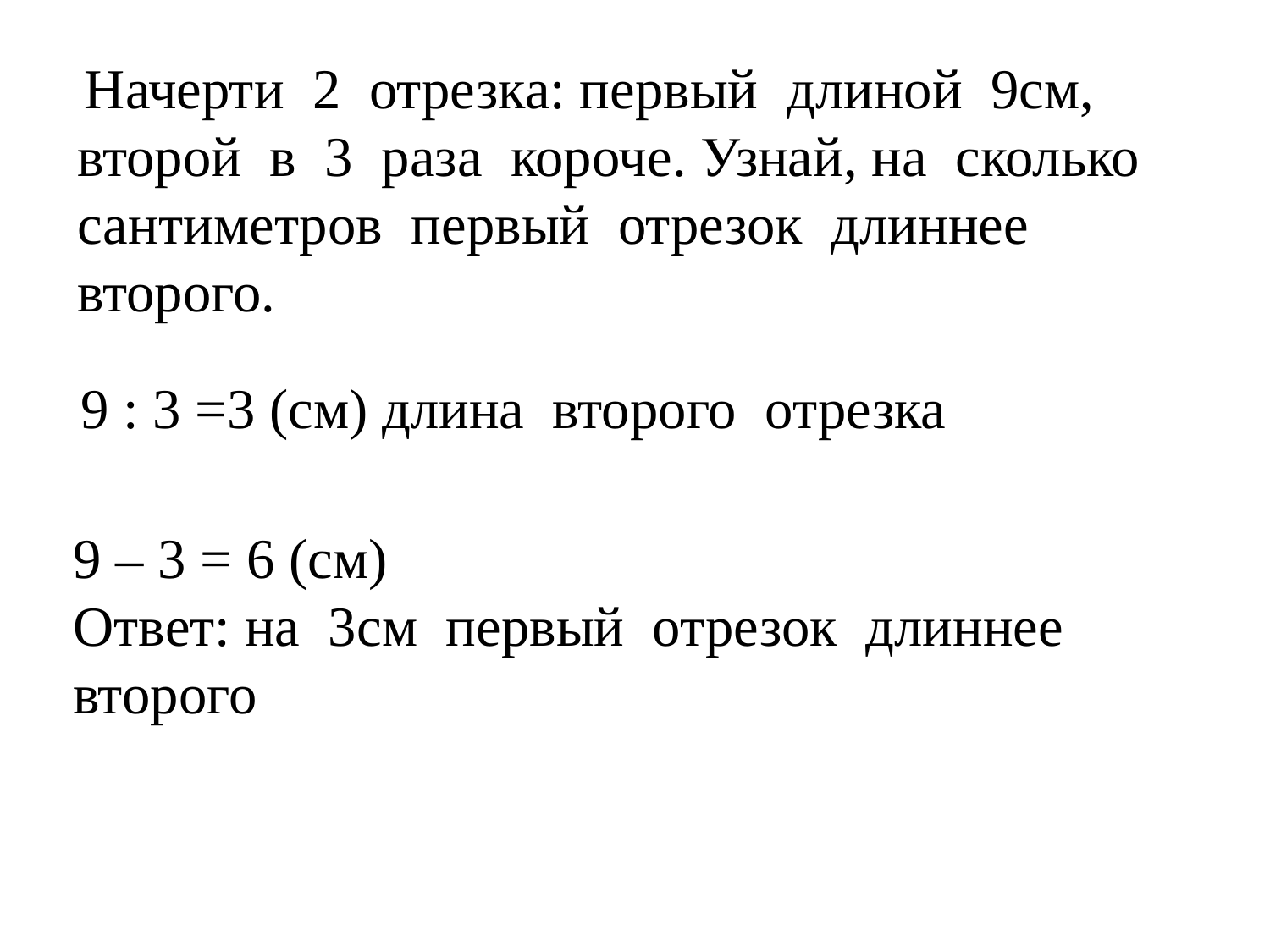

Начерти  2  отрезка: первый  длиной  9см, второй  в  3  раза  короче. Узнай, на  сколько  сантиметров  первый  отрезок  длиннее  второго.
9 : 3 =3 (см) длина  второго  отрезка
9 – 3 = 6 (см)
Ответ: на  3см  первый  отрезок  длиннее  второго